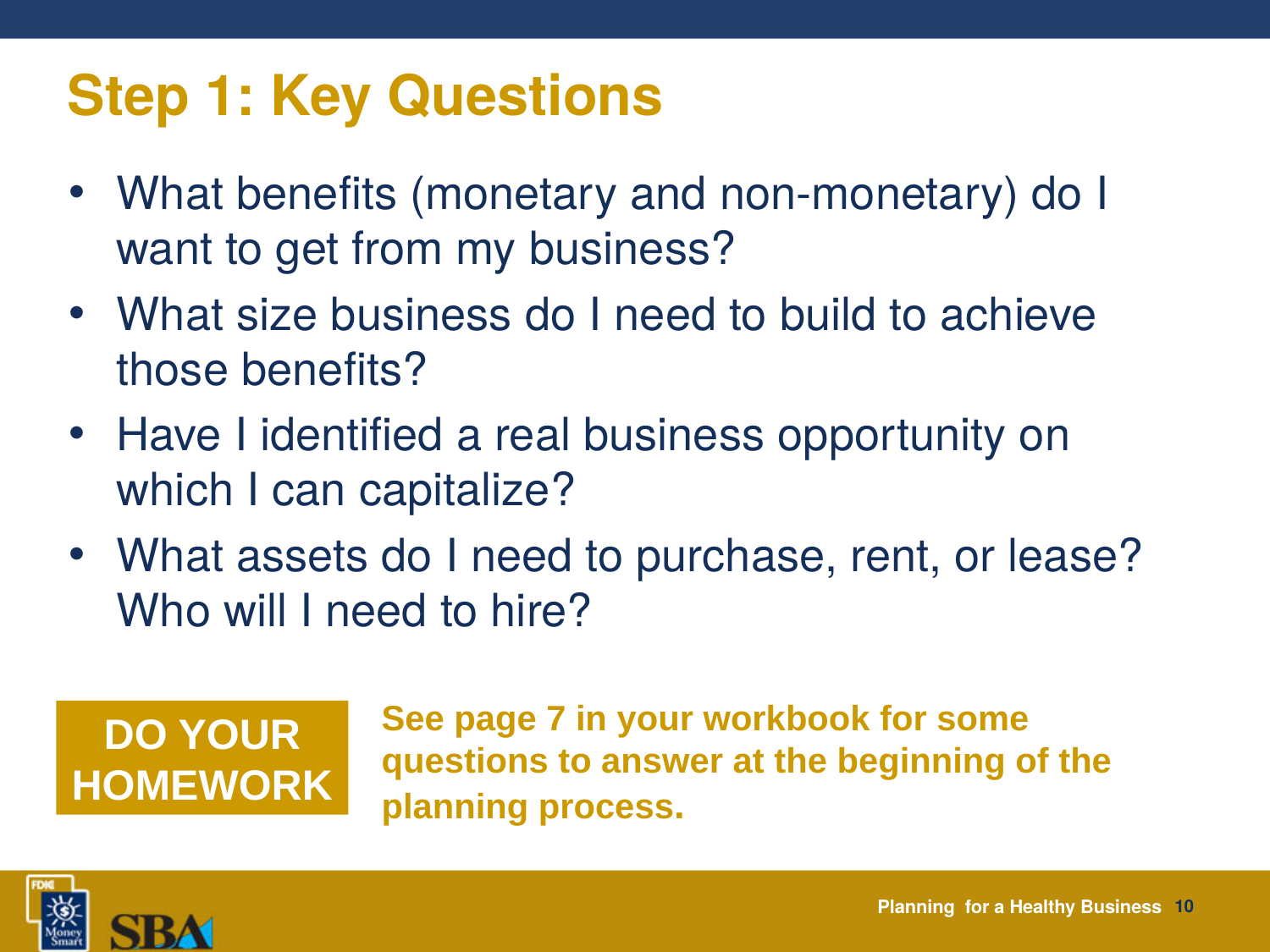

# Step 1: Key Questions
What benefits (monetary and non-monetary) do I want to get from my business?
What size business do I need to build to achieve those benefits?
Have I identified a real business opportunity on which I can capitalize?
What assets do I need to purchase, rent, or lease? Who will I need to hire?
DO YOUR HOMEWORK
See page 7 in your workbook for some questions to answer at the beginning of the planning process.